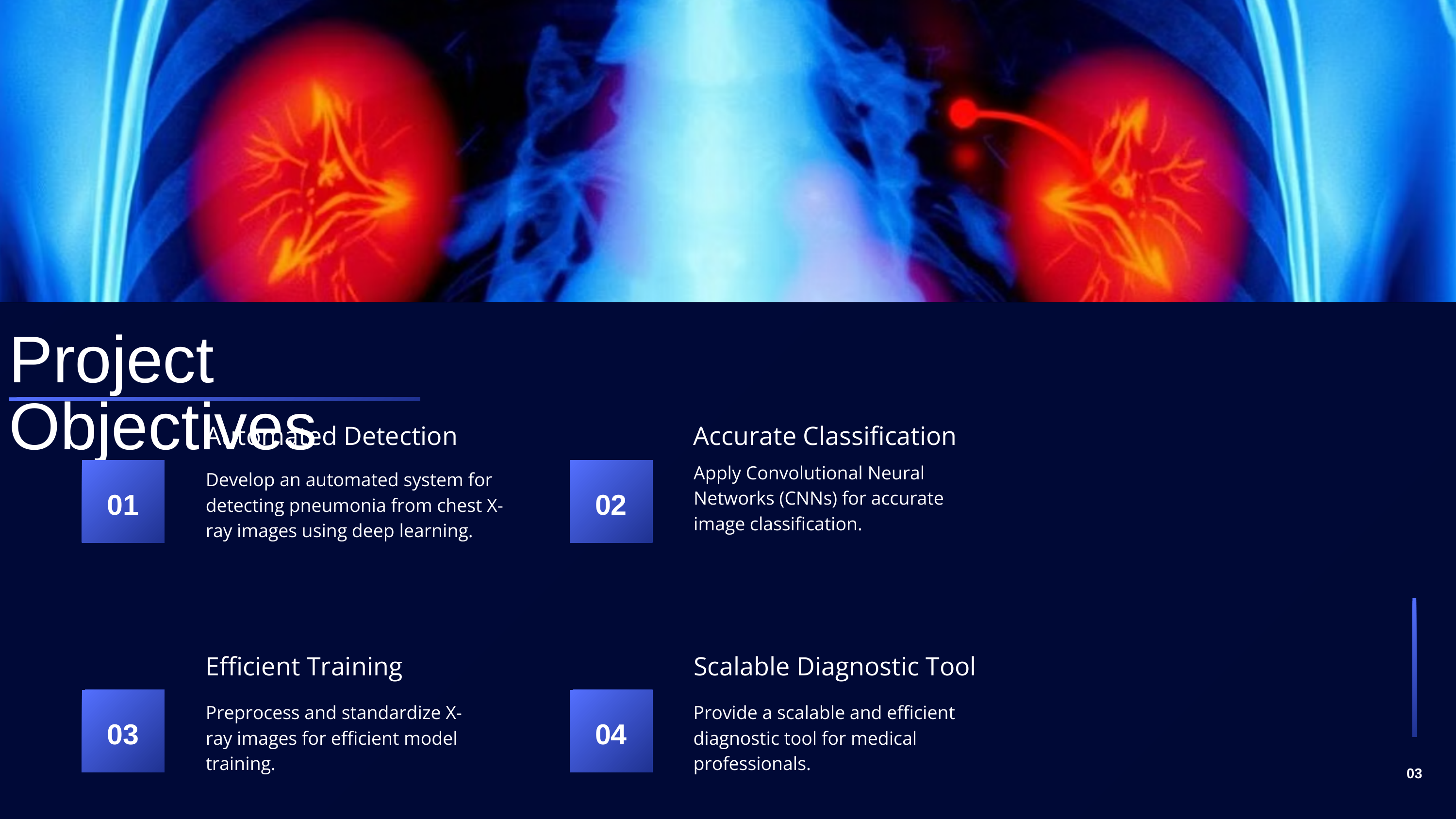

Project Objectives

Automated Detection

Accurate Classification

Apply Convolutional Neural Networks (CNNs) for accurate image classification.

Develop an automated system for detecting pneumonia from chest X-ray images using deep learning.

01
02

Efficient Training

Scalable Diagnostic Tool

Preprocess and standardize X-ray images for efficient model training.

Provide a scalable and efficient diagnostic tool for medical professionals.

03
04
03